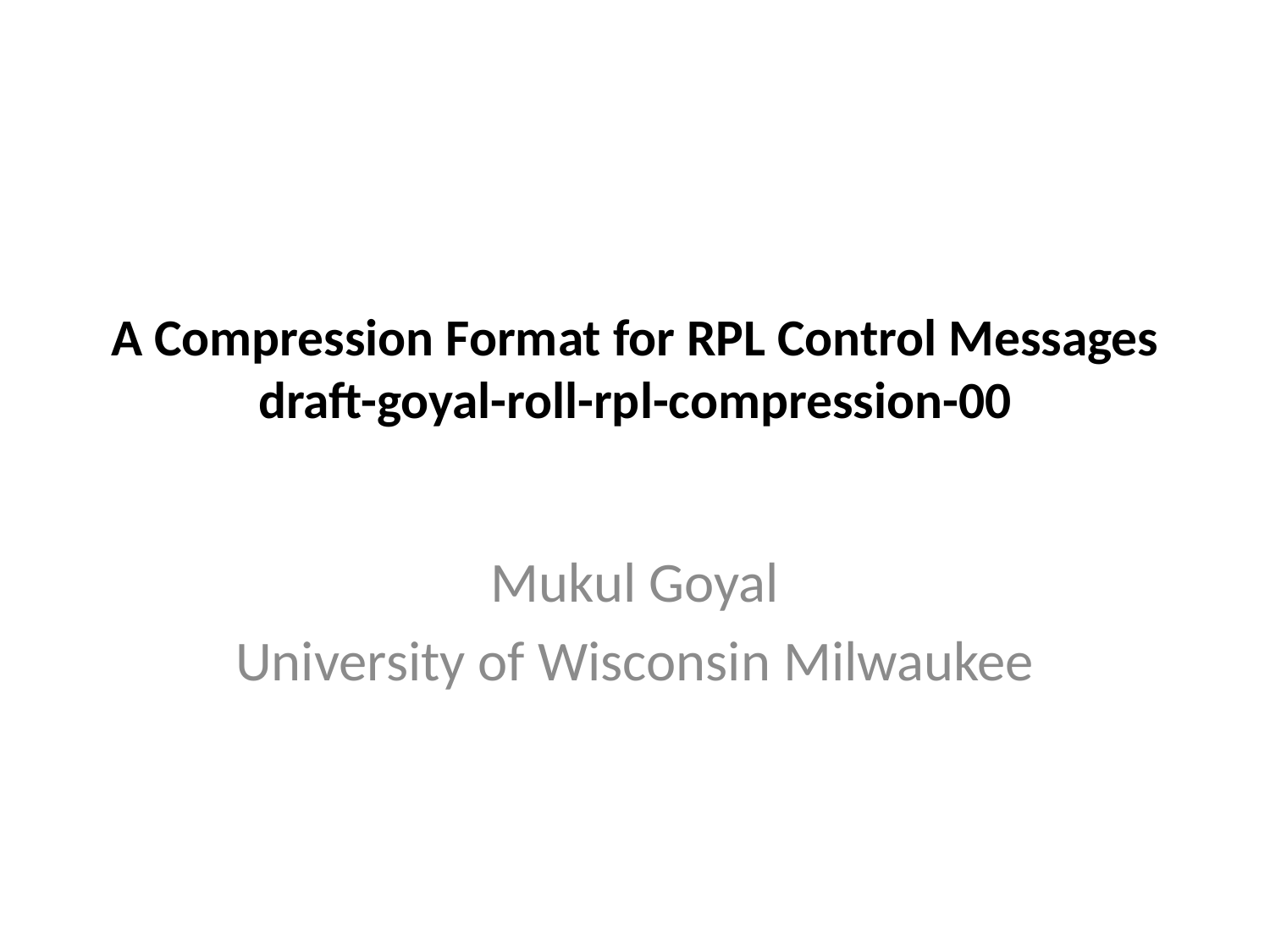

# A Compression Format for RPL Control Messages draft-goyal-roll-rpl-compression-00
Mukul Goyal
University of Wisconsin Milwaukee